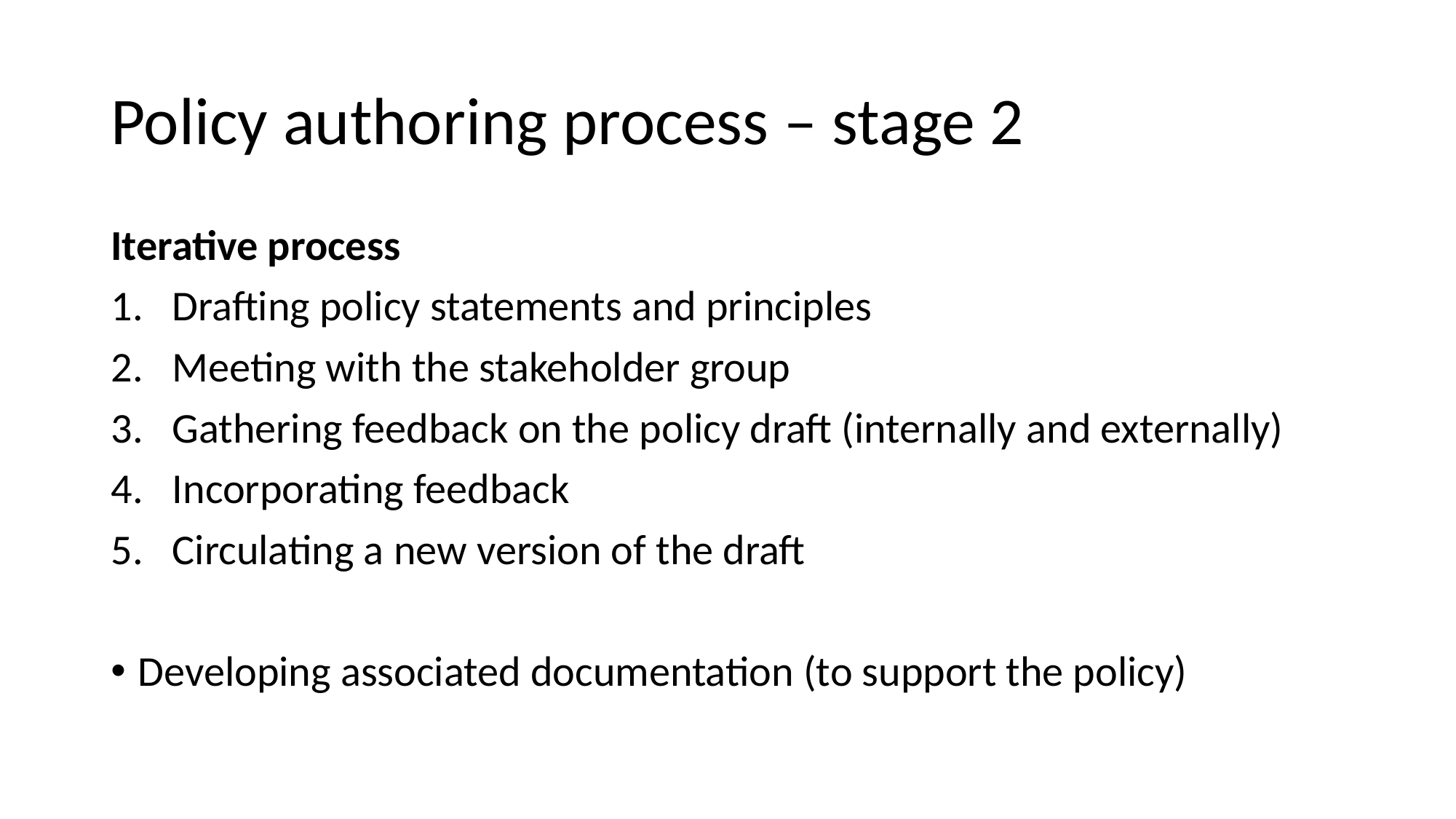

# Policy authoring process – stage 2
Iterative process
Drafting policy statements and principles
Meeting with the stakeholder group
Gathering feedback on the policy draft (internally and externally)
Incorporating feedback
Circulating a new version of the draft

Developing associated documentation (to support the policy)